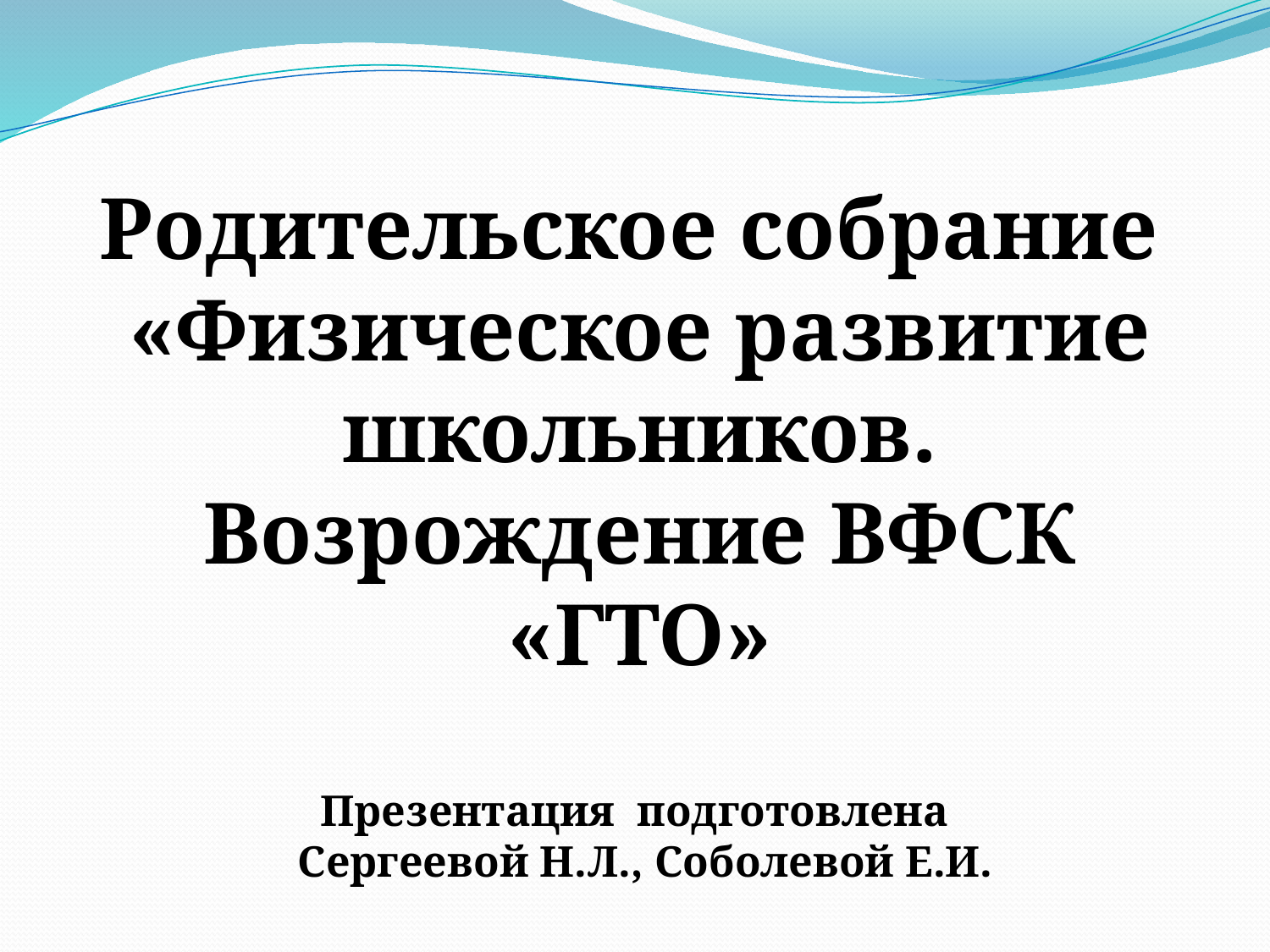

Родительское собрание
«Физическое развитие школьников. Возрождение ВФСК «ГТО»

Презентация  подготовлена
 Сергеевой Н.Л., Соболевой Е.И.